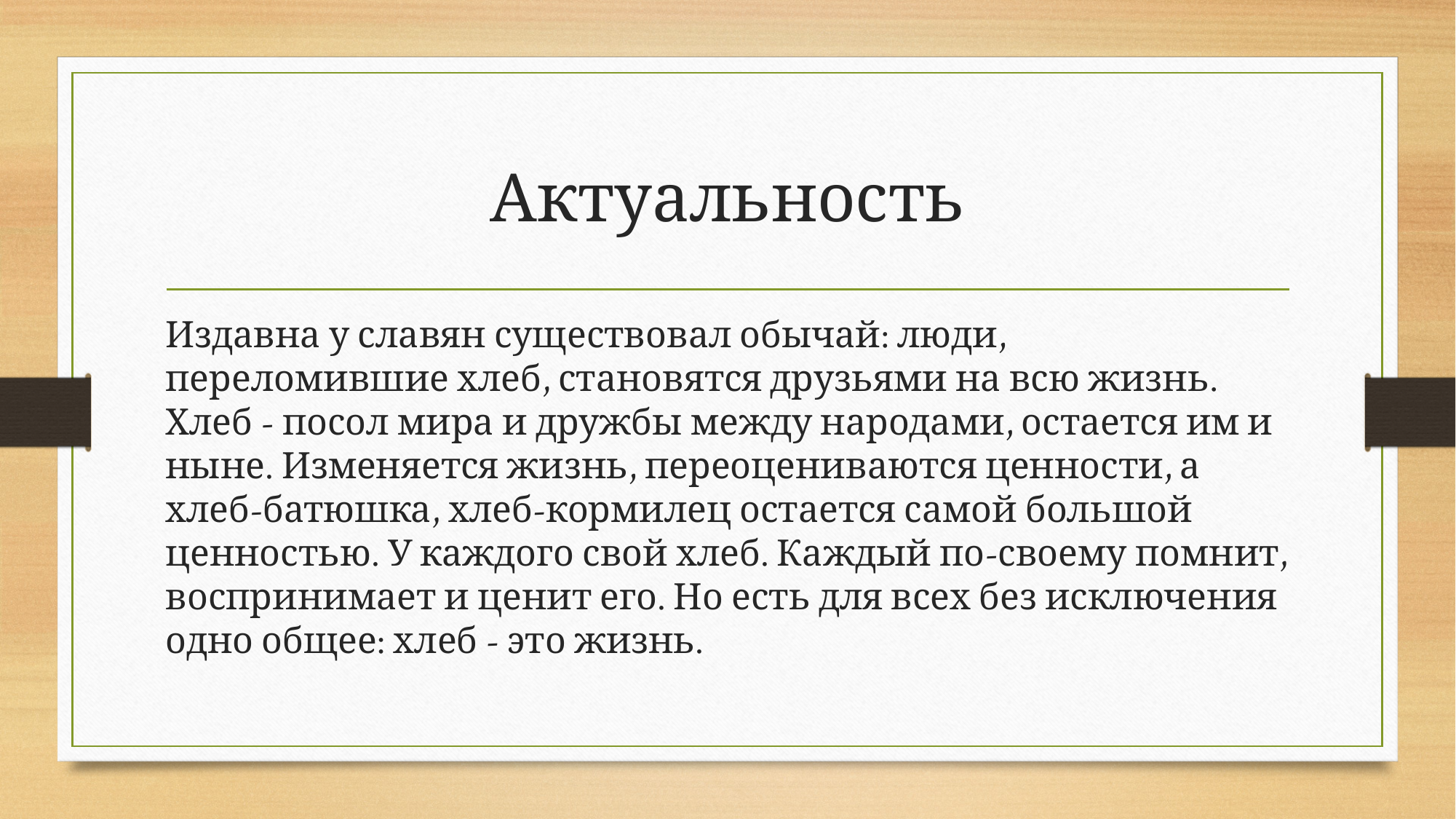

# Актуальность
Издавна у славян существовал обычай: люди, переломившие хлеб, становятся друзьями на всю жизнь. Хлеб - посол мира и дружбы между народами, остается им и ныне. Изменяется жизнь, переоцениваются ценности, а хлеб-батюшка, хлеб-кормилец остается самой большой ценностью. У каждого свой хлеб. Каждый по-своему помнит, воспринимает и ценит его. Но есть для всех без исключения одно общее: хлеб - это жизнь.